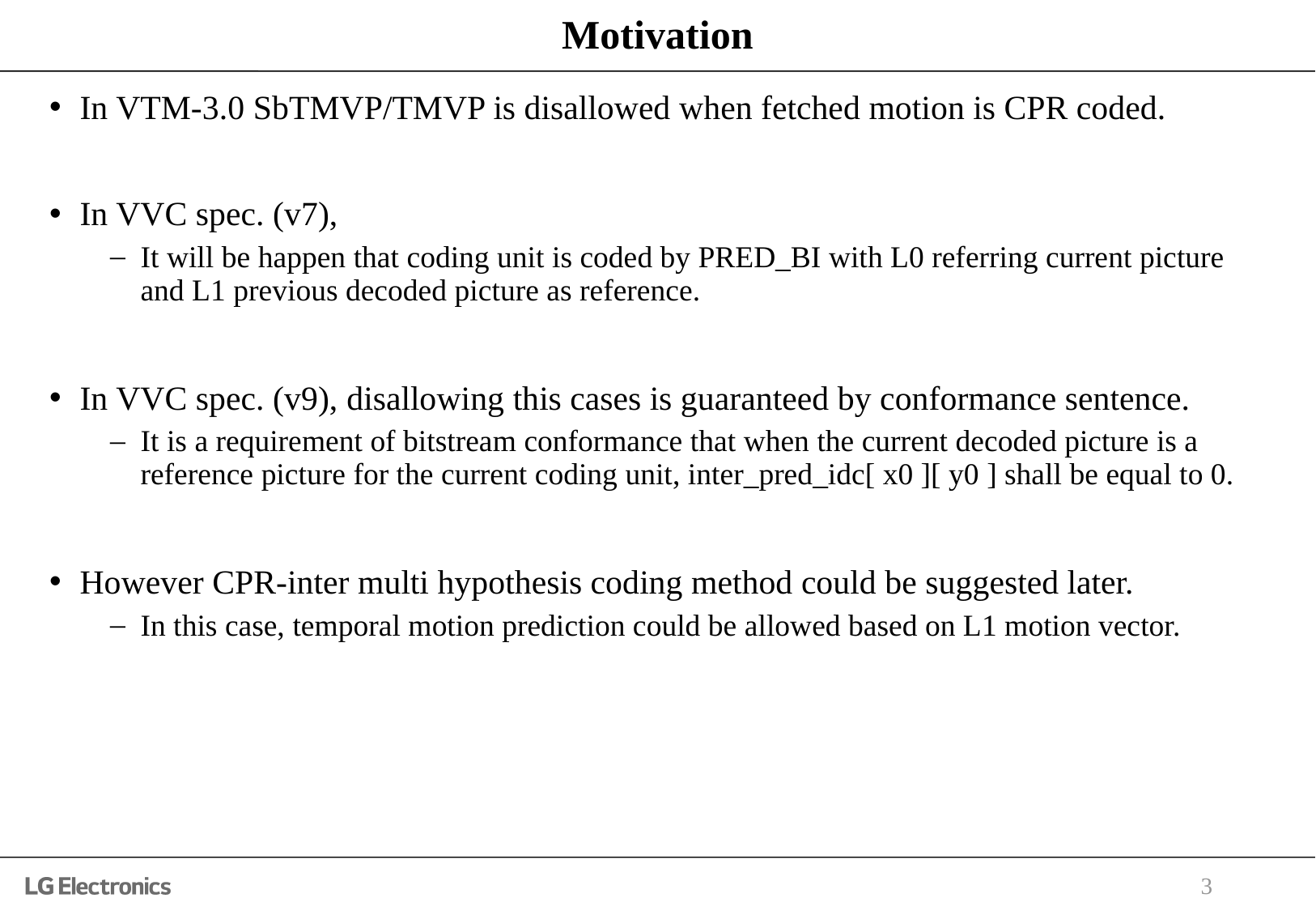

# Motivation
In VTM-3.0 SbTMVP/TMVP is disallowed when fetched motion is CPR coded.

In VVC spec. (v7),
It will be happen that coding unit is coded by PRED_BI with L0 referring current picture and L1 previous decoded picture as reference.

In VVC spec. (v9), disallowing this cases is guaranteed by conformance sentence.
It is a requirement of bitstream conformance that when the current decoded picture is a reference picture for the current coding unit, inter_pred_idc[ x0 ][ y0 ] shall be equal to 0.

However CPR-inter multi hypothesis coding method could be suggested later.
In this case, temporal motion prediction could be allowed based on L1 motion vector.

3